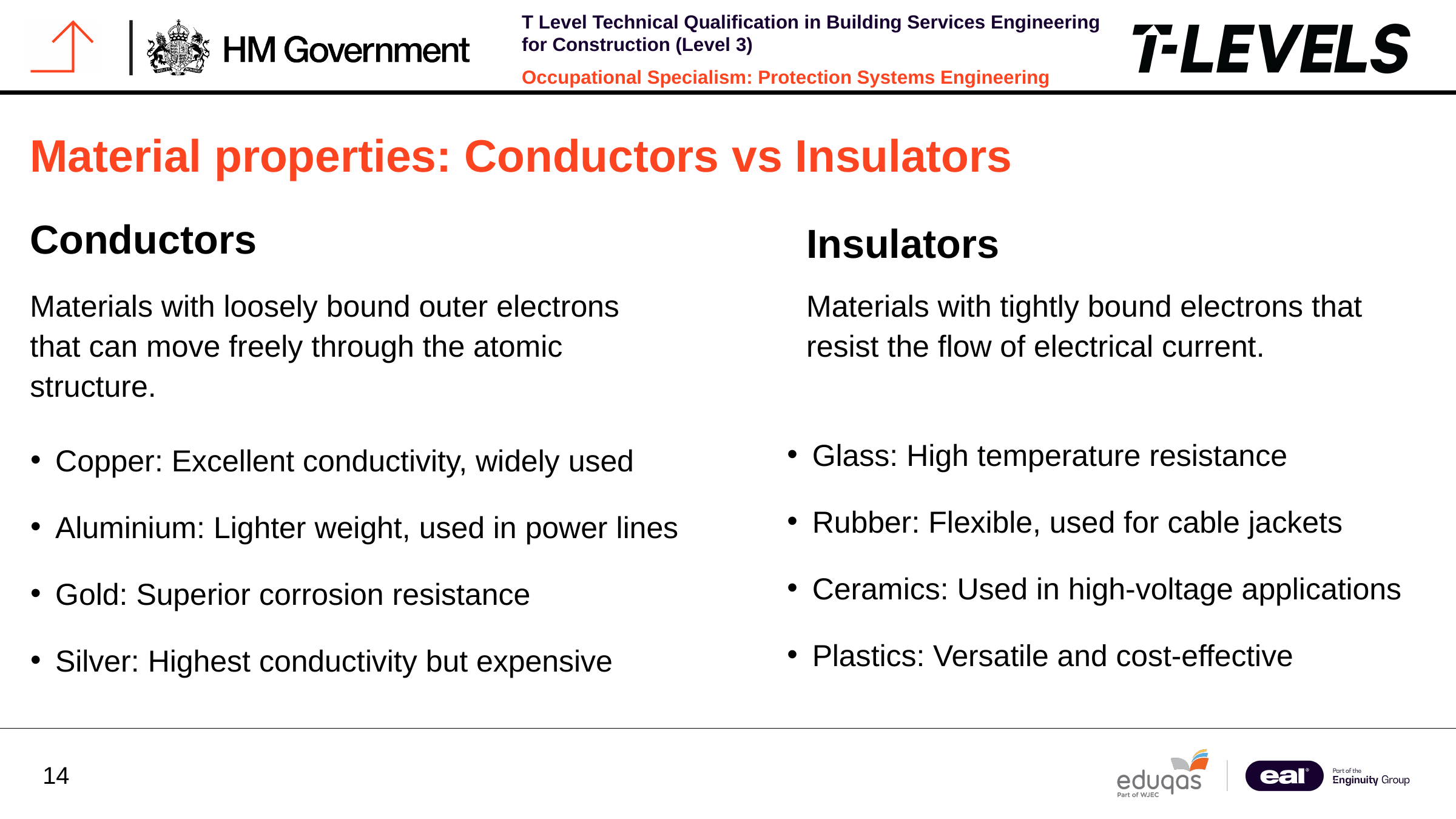

Material properties: Conductors vs Insulators
Conductors
Insulators
Materials with loosely bound outer electrons that can move freely through the atomic structure.

Materials with tightly bound electrons that resist the flow of electrical current.

Glass: High temperature resistance
Rubber: Flexible, used for cable jackets
Ceramics: Used in high-voltage applications
Plastics: Versatile and cost-effective

Copper: Excellent conductivity, widely used
Aluminium: Lighter weight, used in power lines
Gold: Superior corrosion resistance
Silver: Highest conductivity but expensive